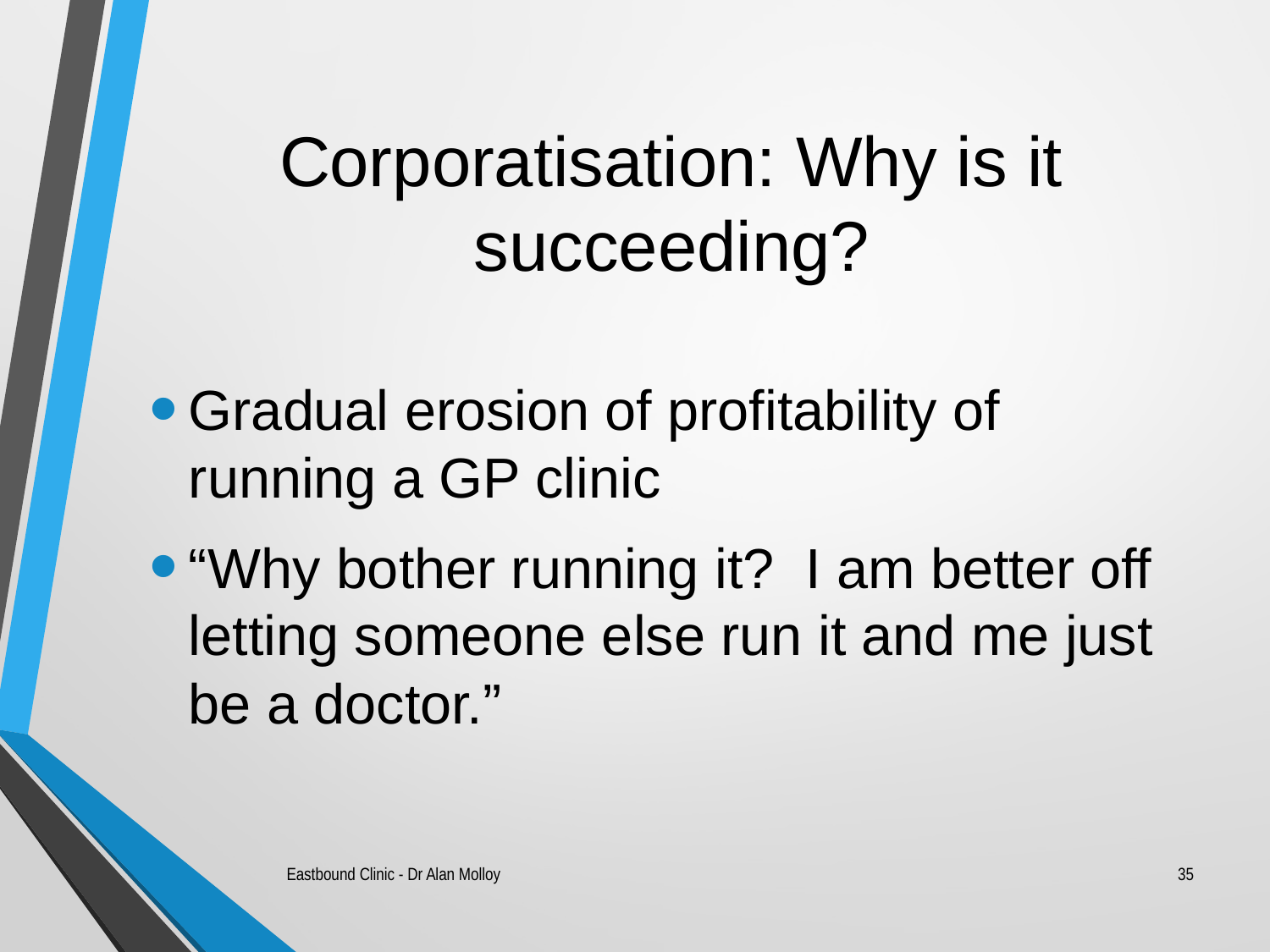

# Corporatisation: Why is it succeeding?
Gradual erosion of profitability of running a GP clinic
“Why bother running it?  I am better off letting someone else run it and me just be a doctor.”
Eastbound Clinic - Dr Alan Molloy
35